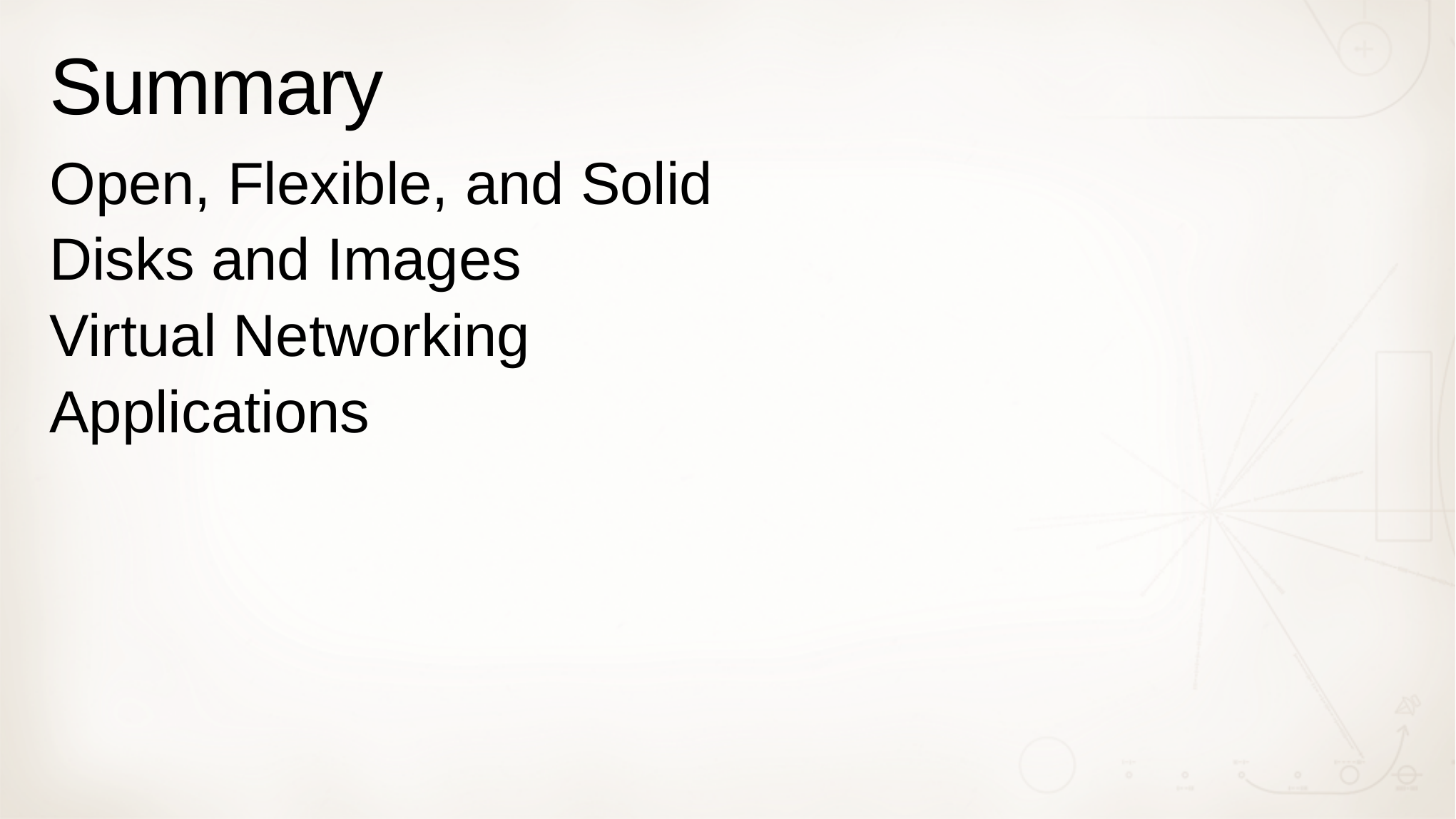

# Summary
Open, Flexible, and Solid
Disks and Images
Virtual Networking
Applications